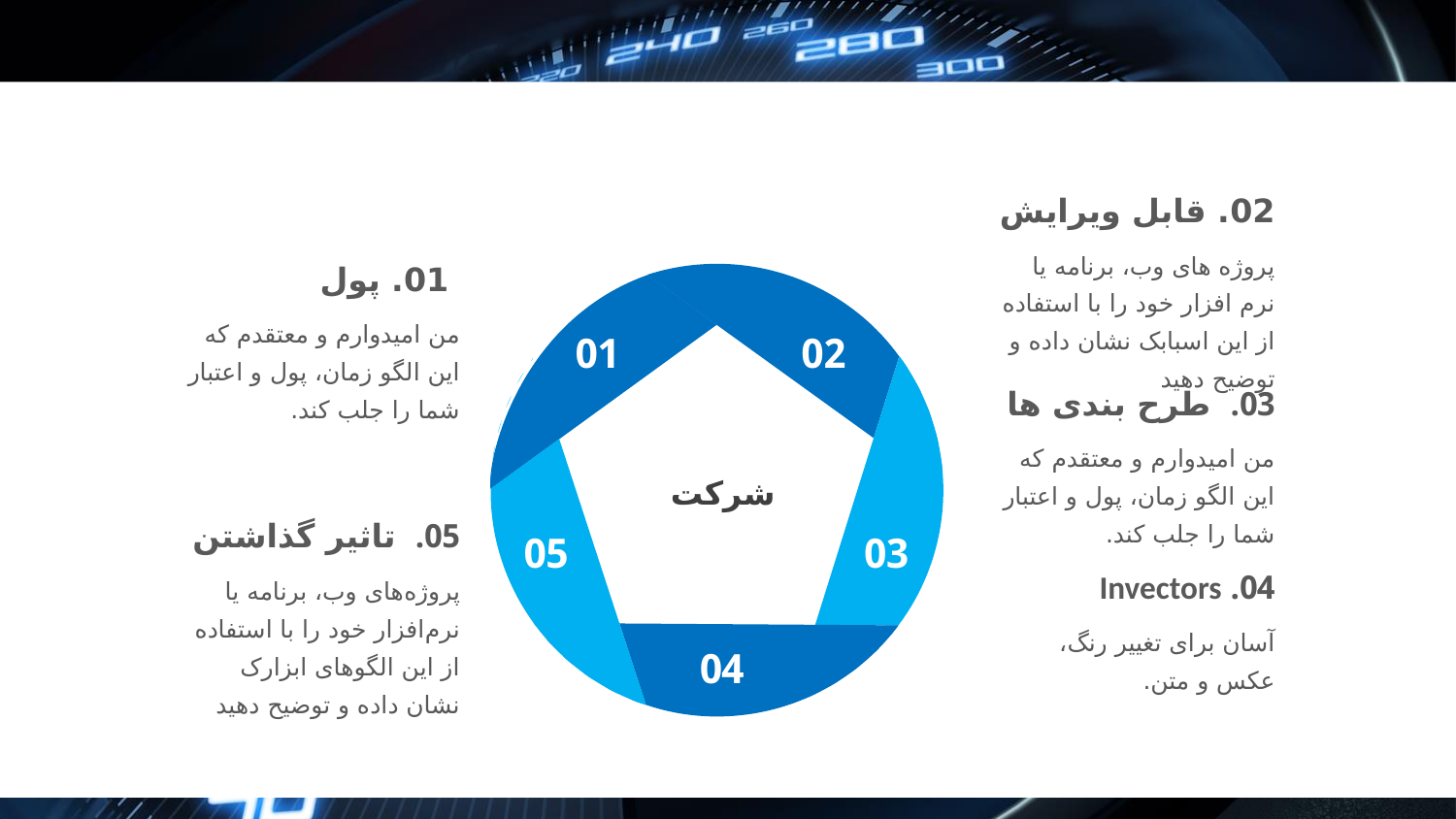

#
02. قابل ویرایش

پروژه های وب، برنامه یا نرم افزار خود را با استفاده از این اسبابک نشان داده و توضیح دهید

 01. پول
من امیدوارم و معتقدم که این الگو زمان، پول و اعتبار شما را جلب کند.
01
02

03.  طرح بندی ها
من امیدوارم و معتقدم که این الگو زمان، پول و اعتبار شما را جلب کند.
شرکت

05.  تاثیر گذاشتن
05
03
پروژه‌های وب، برنامه یا نرم‌افزار خود را با استفاده از این الگوهای ابزارک نشان داده و توضیح دهید
04. Invectors
آسان برای تغییر رنگ، عکس و متن.
04